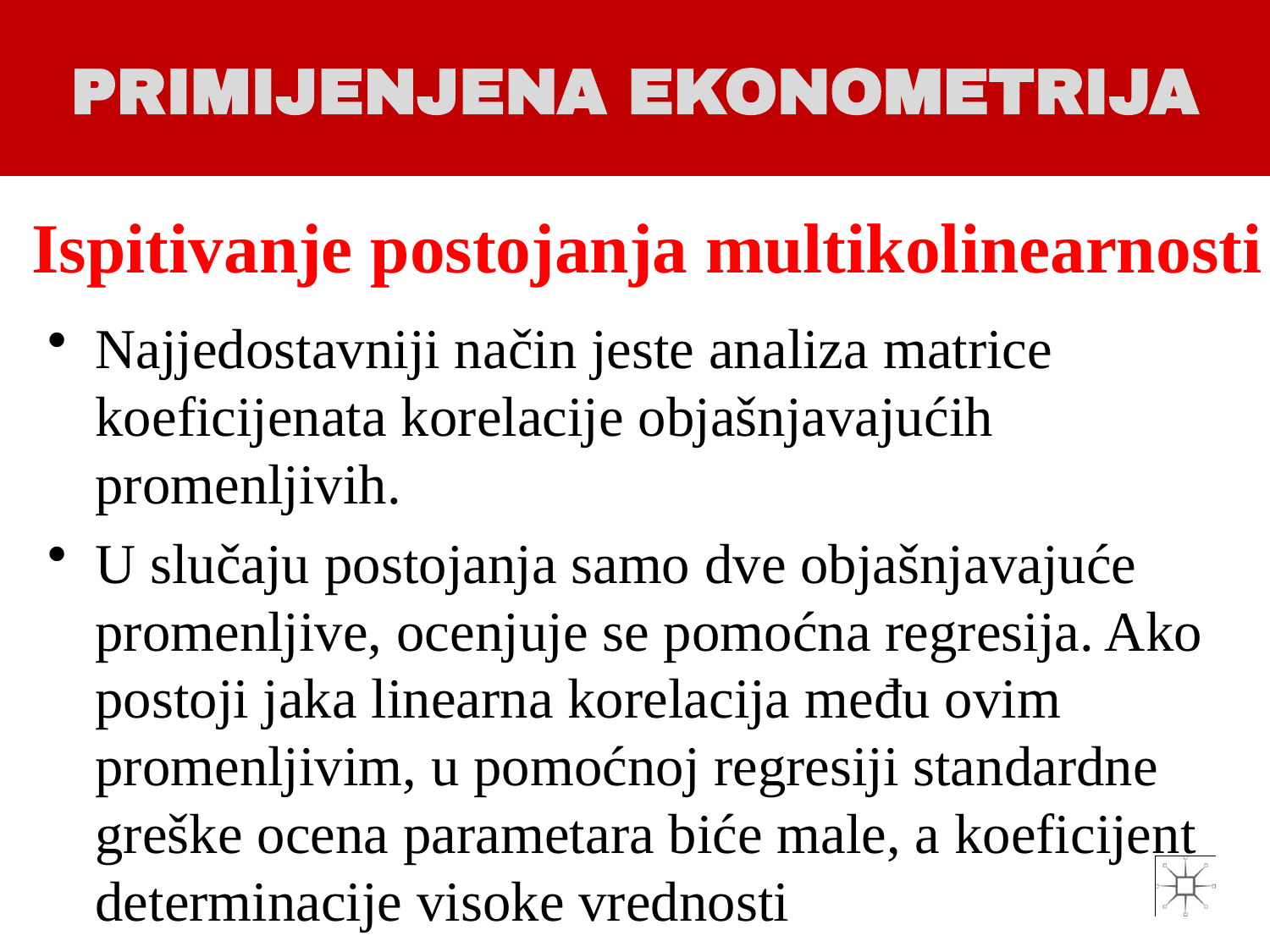

PRIMIJENJENA EKONOMETRIJA
# Ispitivanje postojanja multikolinearnosti
Najjedostavniji način jeste analiza matrice koeficijenata korelacije objašnjavajućih promenljivih.
U slučaju postojanja samo dve objašnjavajuće promenljive, ocenjuje se pomoćna regresija. Ako postoji jaka linearna korelacija među ovim promenljivim, u pomoćnoj regresiji standardne greške ocena parametara biće male, a koeficijent determinacije visoke vrednosti